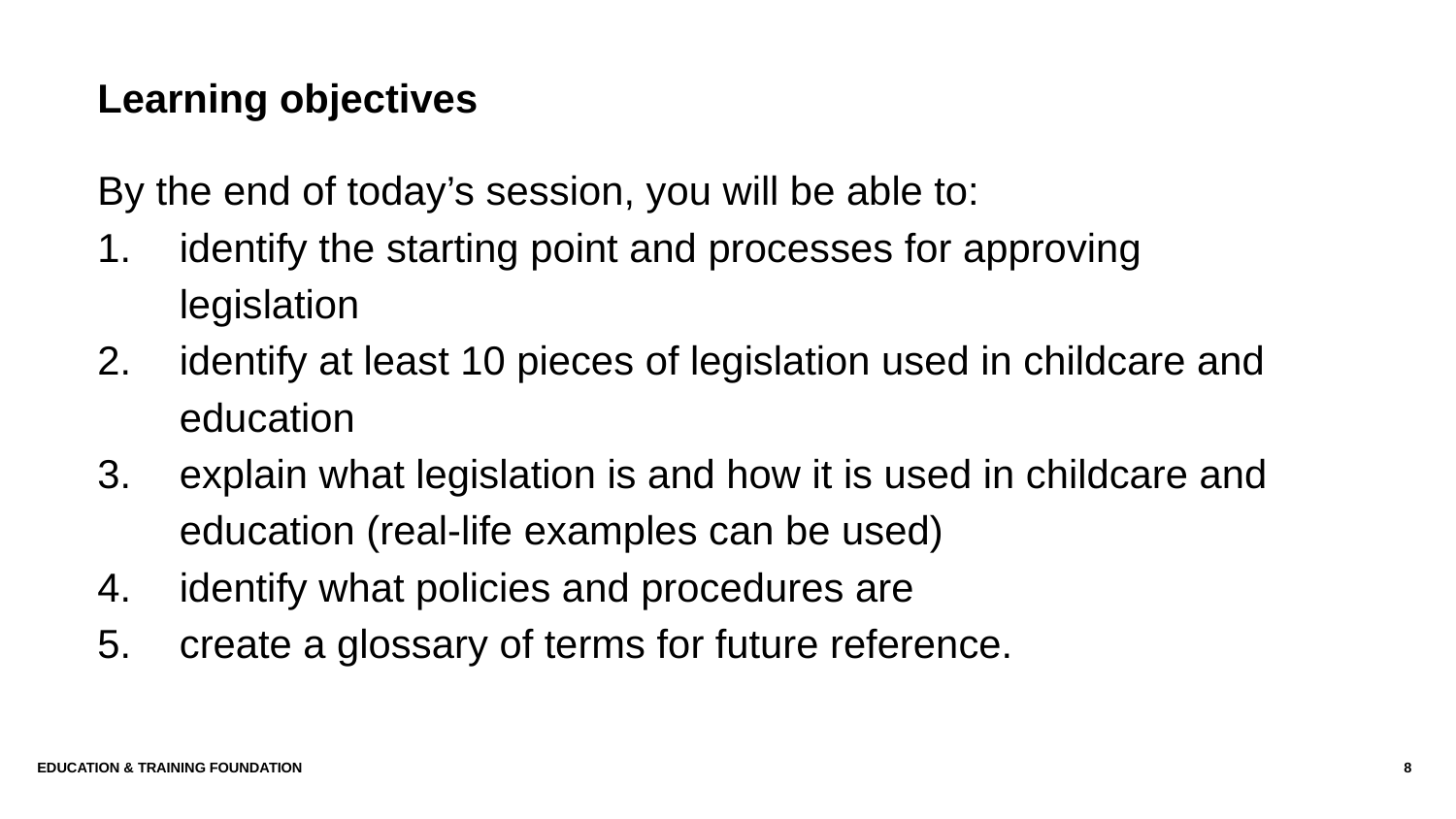

# Learning objectives
By the end of today’s session, you will be able to:
identify the starting point and processes for approving legislation
identify at least 10 pieces of legislation used in childcare and education
explain what legislation is and how it is used in childcare and education (real-life examples can be used)
identify what policies and procedures are
create a glossary of terms for future reference.

Education & Training Foundation
8